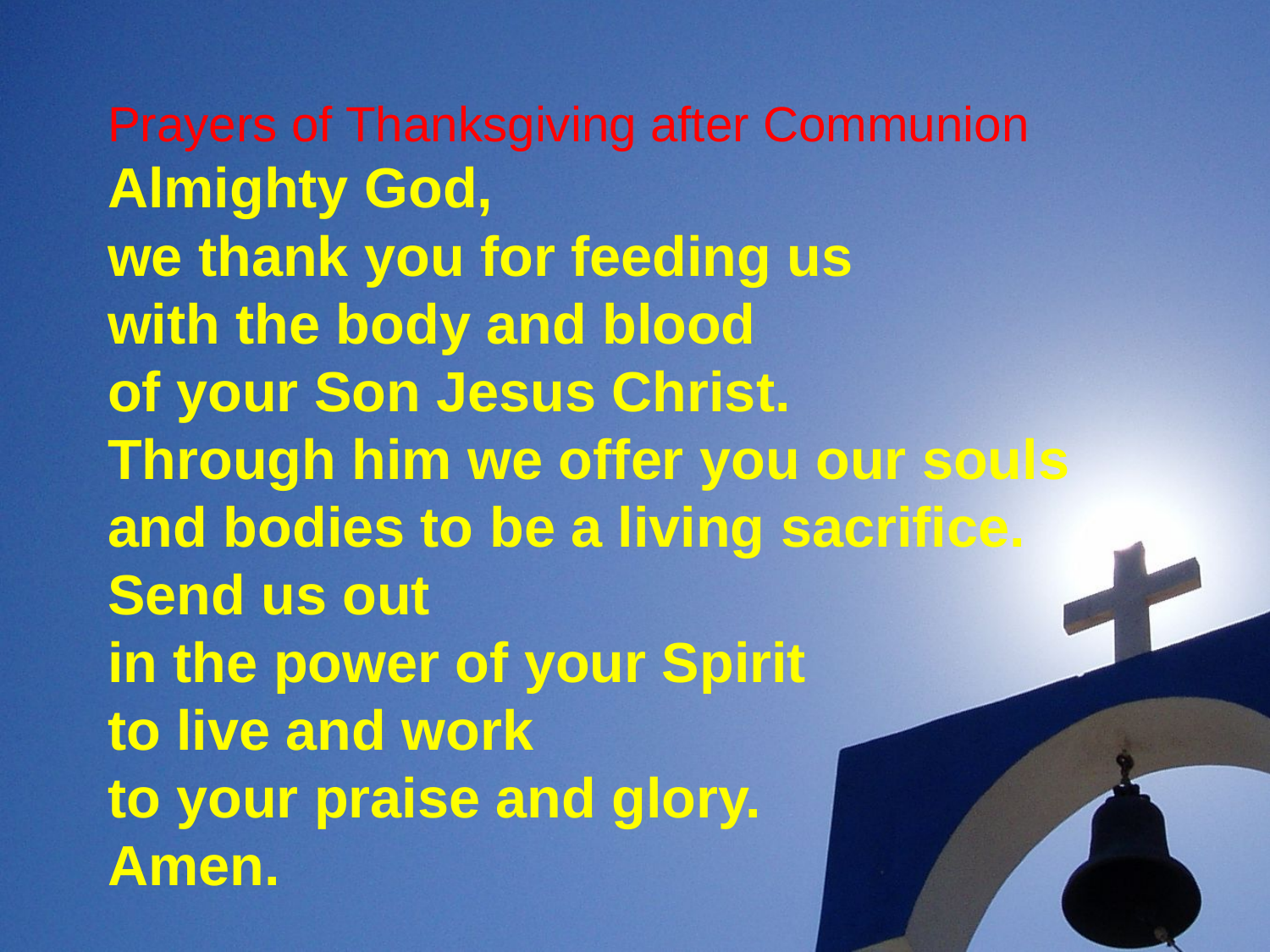

Prayers of Thanksgiving after Communion
Almighty God,
we thank you for feeding us
with the body and blood
of your Son Jesus Christ.
Through him we offer you our souls and bodies to be a living sacrifice.
Send us out
in the power of your Spirit
to live and work
to your praise and glory.
Amen.